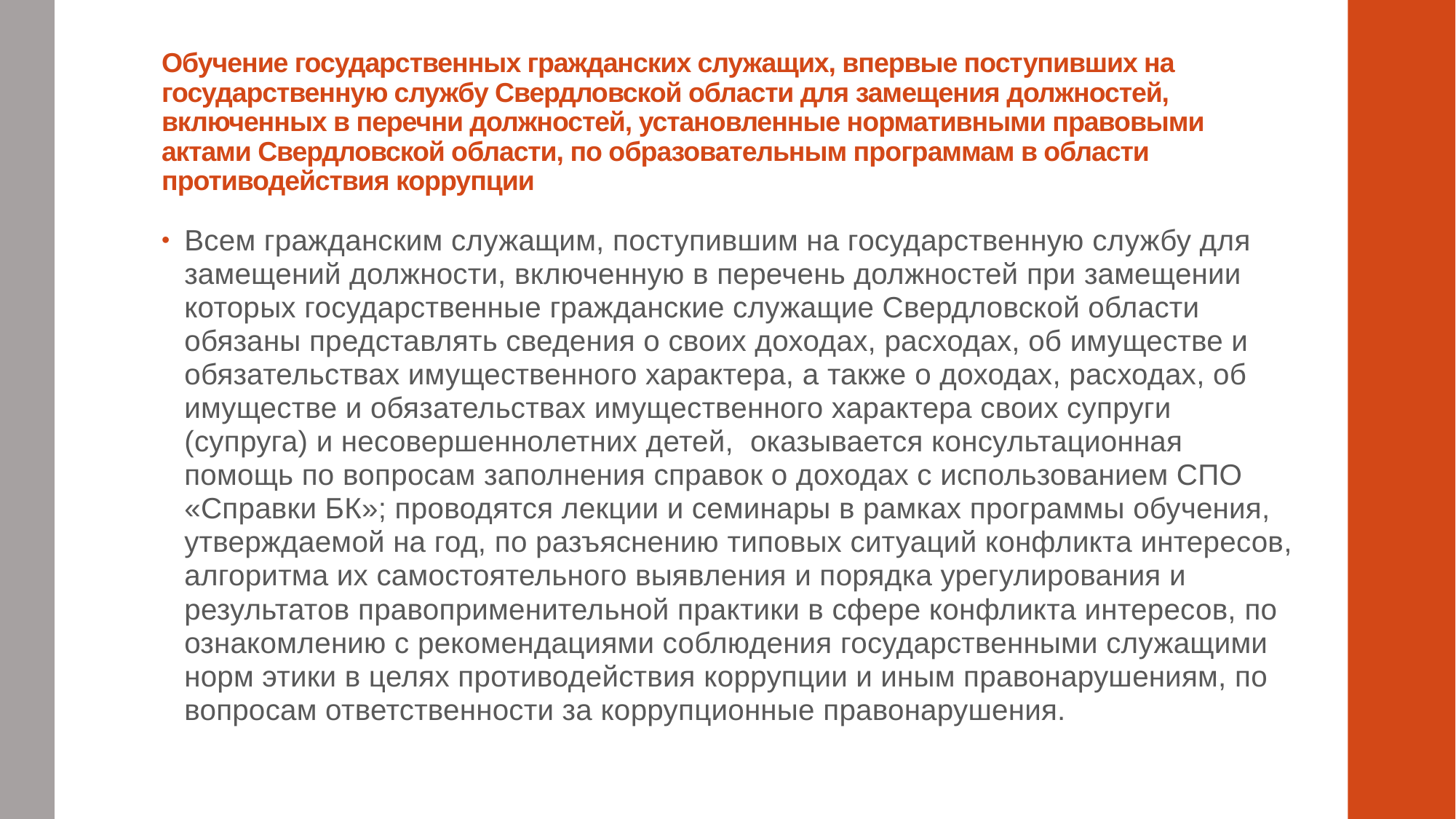

# Обучение государственных гражданских служащих, впервые поступивших на государственную службу Свердловской области для замещения должностей, включенных в перечни должностей, установленные нормативными правовыми актами Свердловской области, по образовательным программам в области противодействия коррупции
Всем гражданским служащим, поступившим на государственную службу для замещений должности, включенную в перечень должностей при замещении которых государственные гражданские служащие Свердловской области обязаны представлять сведения о своих доходах, расходах, об имуществе и обязательствах имущественного характера, а также о доходах, расходах, об имуществе и обязательствах имущественного характера своих супруги (супруга) и несовершеннолетних детей,  оказывается консультационная помощь по вопросам заполнения справок о доходах с использованием СПО «Справки БК»; проводятся лекции и семинары в рамках программы обучения, утверждаемой на год, по разъяснению типовых ситуаций конфликта интересов, алгоритма их самостоятельного выявления и порядка урегулирования и результатов правоприменительной практики в сфере конфликта интересов, по ознакомлению с рекомендациями соблюдения государственными служащими норм этики в целях противодействия коррупции и иным правонарушениям, по вопросам ответственности за коррупционные правонарушения.